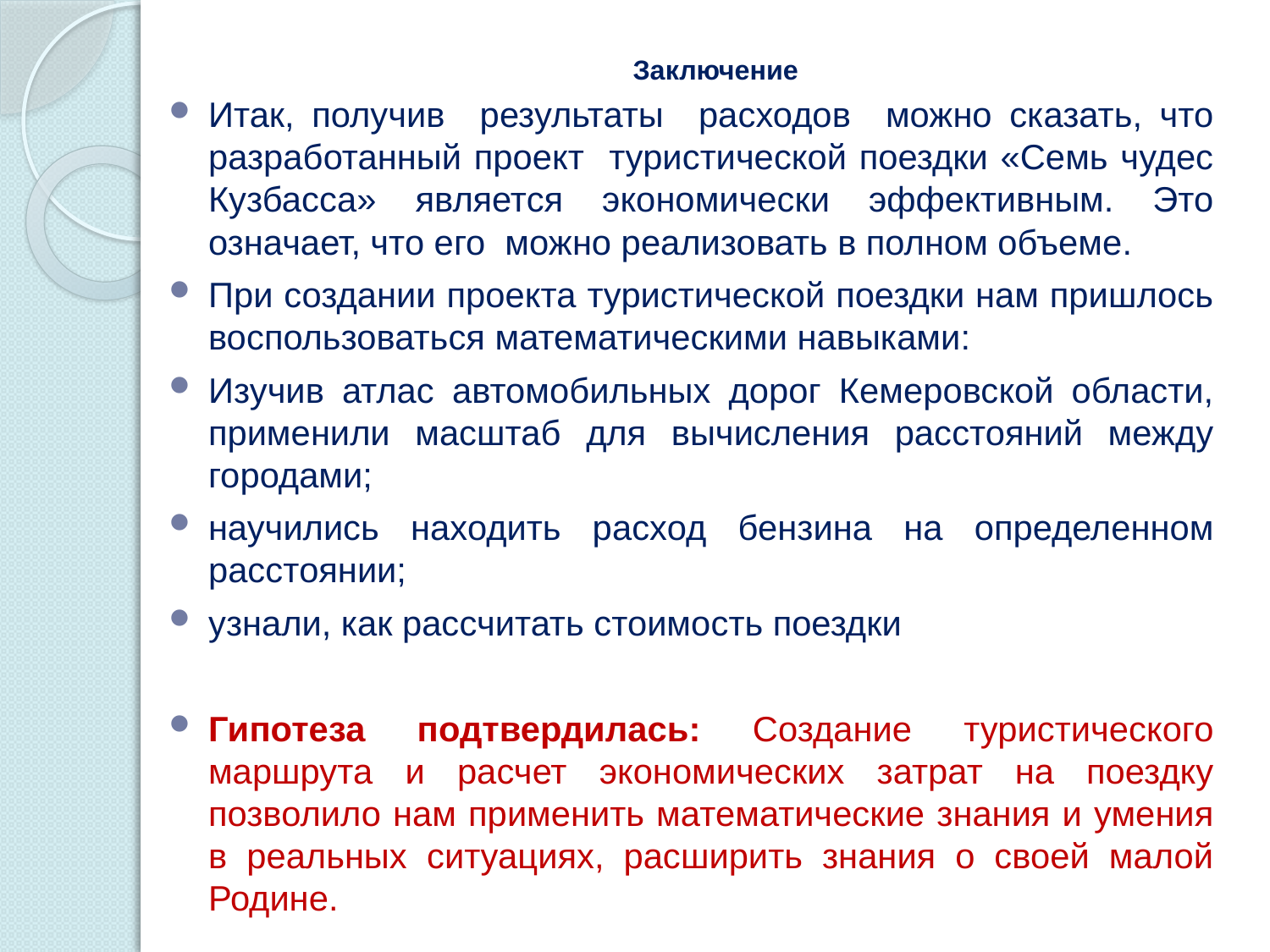

# Заключение
Итак, получив  результаты  расходов  можно сказать, что разработанный проект  туристической поездки «Семь чудес Кузбасса» является экономически эффективным. Это означает, что его  можно реализовать в полном объеме.
При создании проекта туристической поездки нам пришлось воспользоваться математическими навыками:
Изучив атлас автомобильных дорог Кемеровской области, применили масштаб для вычисления расстояний между городами;
научились находить расход бензина на определенном расстоянии;
узнали, как рассчитать стоимость поездки

Гипотеза подтвердилась: Создание туристического маршрута и расчет экономических затрат на поездку позволило нам применить математические знания и умения в реальных ситуациях, расширить знания о своей малой Родине.